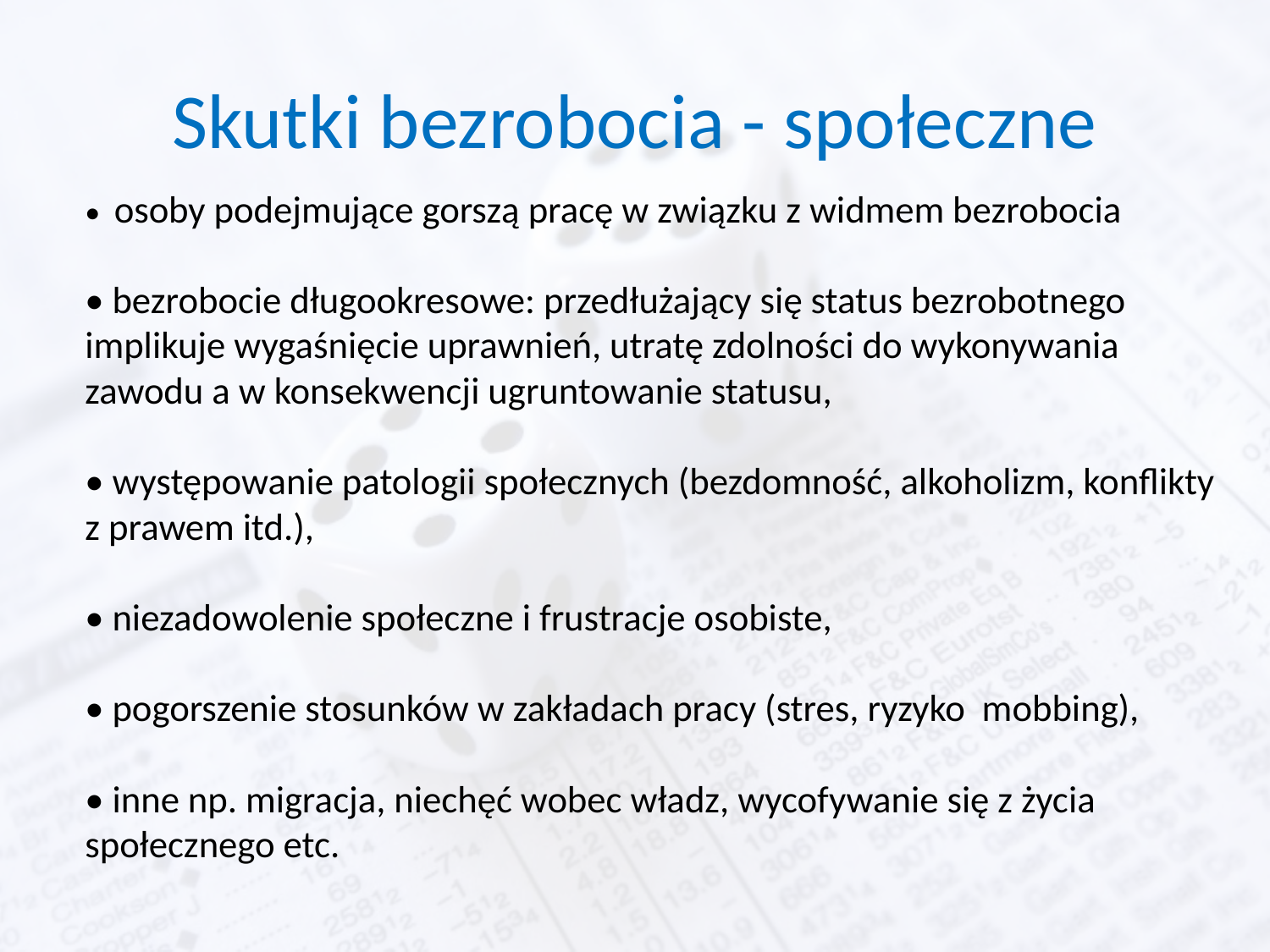

# Skutki bezrobocia - społeczne
	•  osoby podejmujące gorszą pracę w związku z widmem bezrobocia
• bezrobocie długookresowe: przedłużający się status bezrobotnego implikuje wygaśnięcie uprawnień, utratę zdolności do wykonywania zawodu a w konsekwencji ugruntowanie statusu,
• występowanie patologii społecznych (bezdomność, alkoholizm, konflikty z prawem itd.),
• niezadowolenie społeczne i frustracje osobiste, 
• pogorszenie stosunków w zakładach pracy (stres, ryzyko  mobbing),
• inne np. migracja, niechęć wobec władz, wycofywanie się z życia społecznego etc.